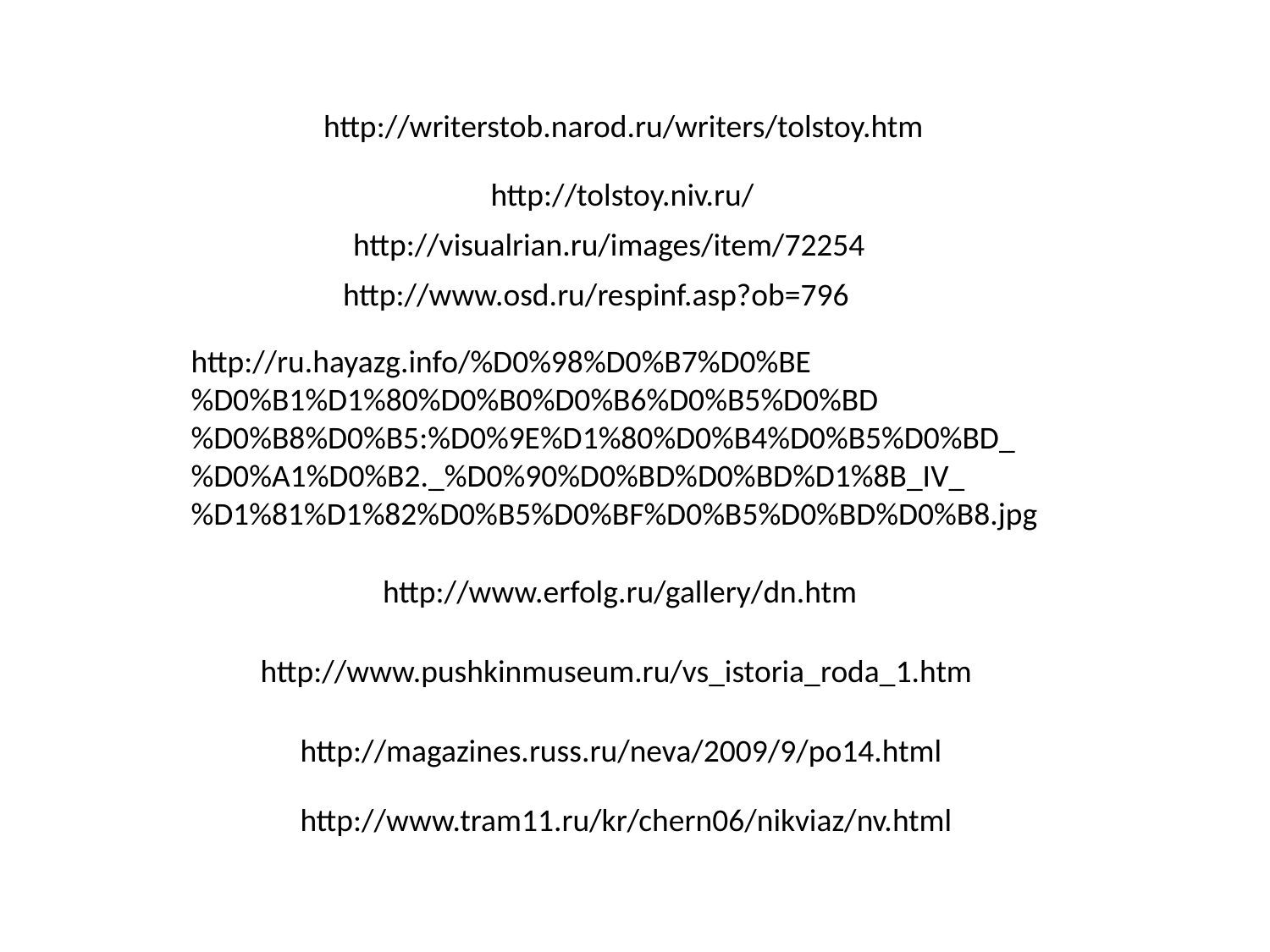

http://writerstob.narod.ru/writers/tolstoy.htm
http://tolstoy.niv.ru/
http://visualrian.ru/images/item/72254
http://www.osd.ru/respinf.asp?ob=796
http://ru.hayazg.info/%D0%98%D0%B7%D0%BE%D0%B1%D1%80%D0%B0%D0%B6%D0%B5%D0%BD%D0%B8%D0%B5:%D0%9E%D1%80%D0%B4%D0%B5%D0%BD_%D0%A1%D0%B2._%D0%90%D0%BD%D0%BD%D1%8B_IV_%D1%81%D1%82%D0%B5%D0%BF%D0%B5%D0%BD%D0%B8.jpg
http://www.erfolg.ru/gallery/dn.htm
http://www.pushkinmuseum.ru/vs_istoria_roda_1.htm
http://magazines.russ.ru/neva/2009/9/po14.html
http://www.tram11.ru/kr/chern06/nikviaz/nv.html